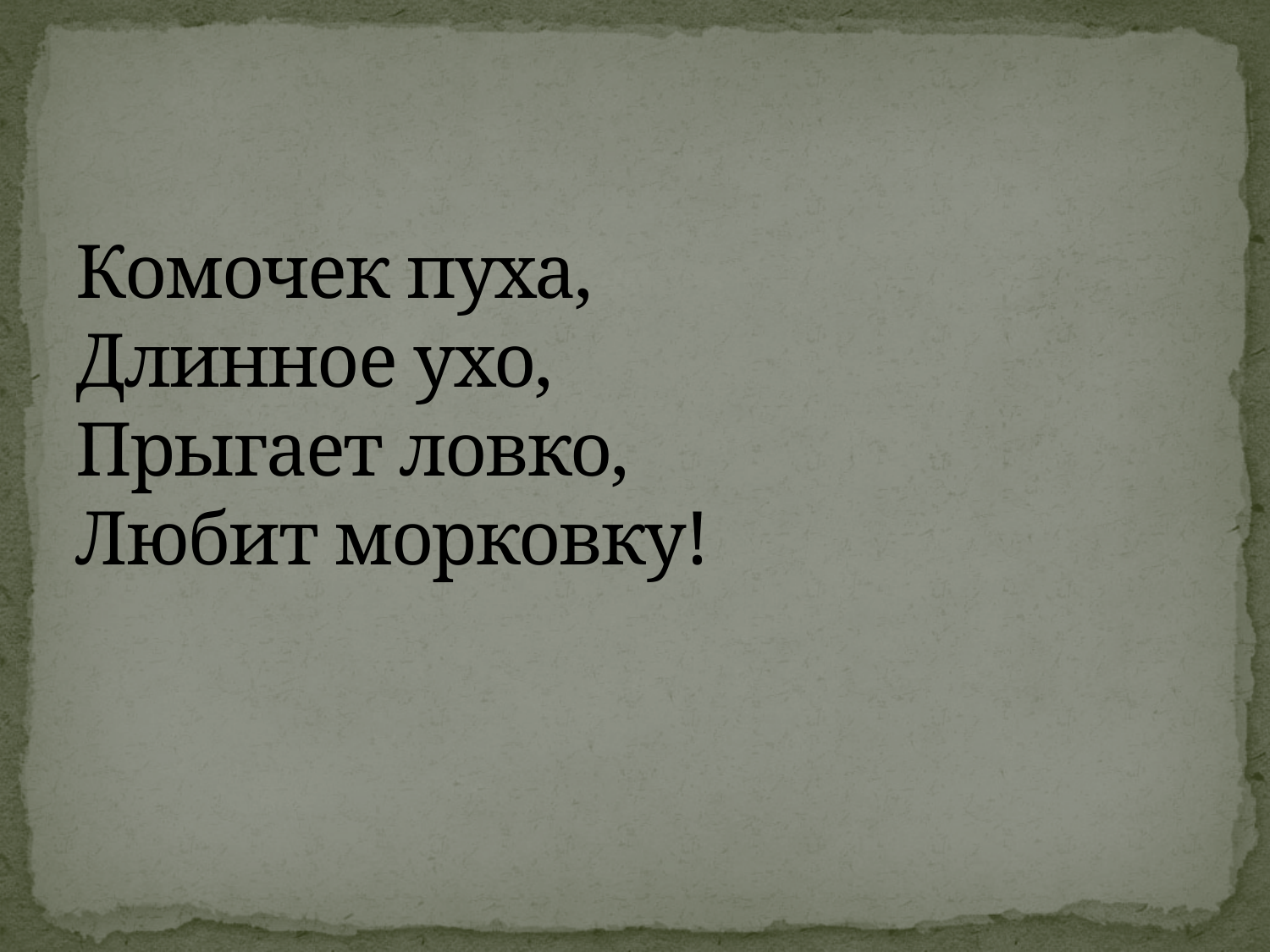

# Комочек пуха, Длинное ухо, Прыгает ловко, Любит морковку!